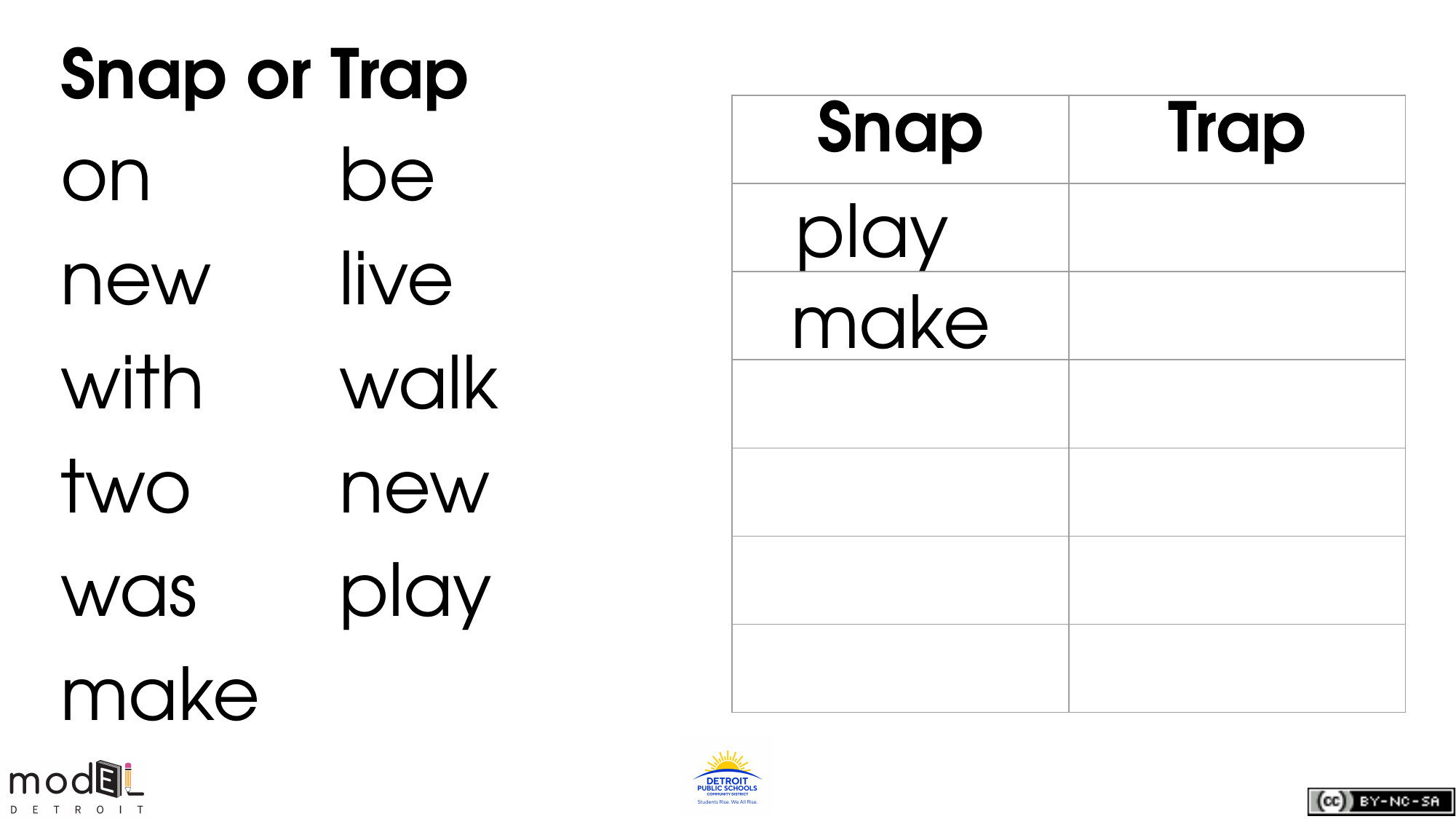

# Snap or Trap
| Snap | Trap |
| --- | --- |
|  |  |
|  |  |
|  |  |
|  |  |
|  |  |
|  |  |
on		   be
new	   live
with	   walk
two  	   new
was	   play
make

 play
make